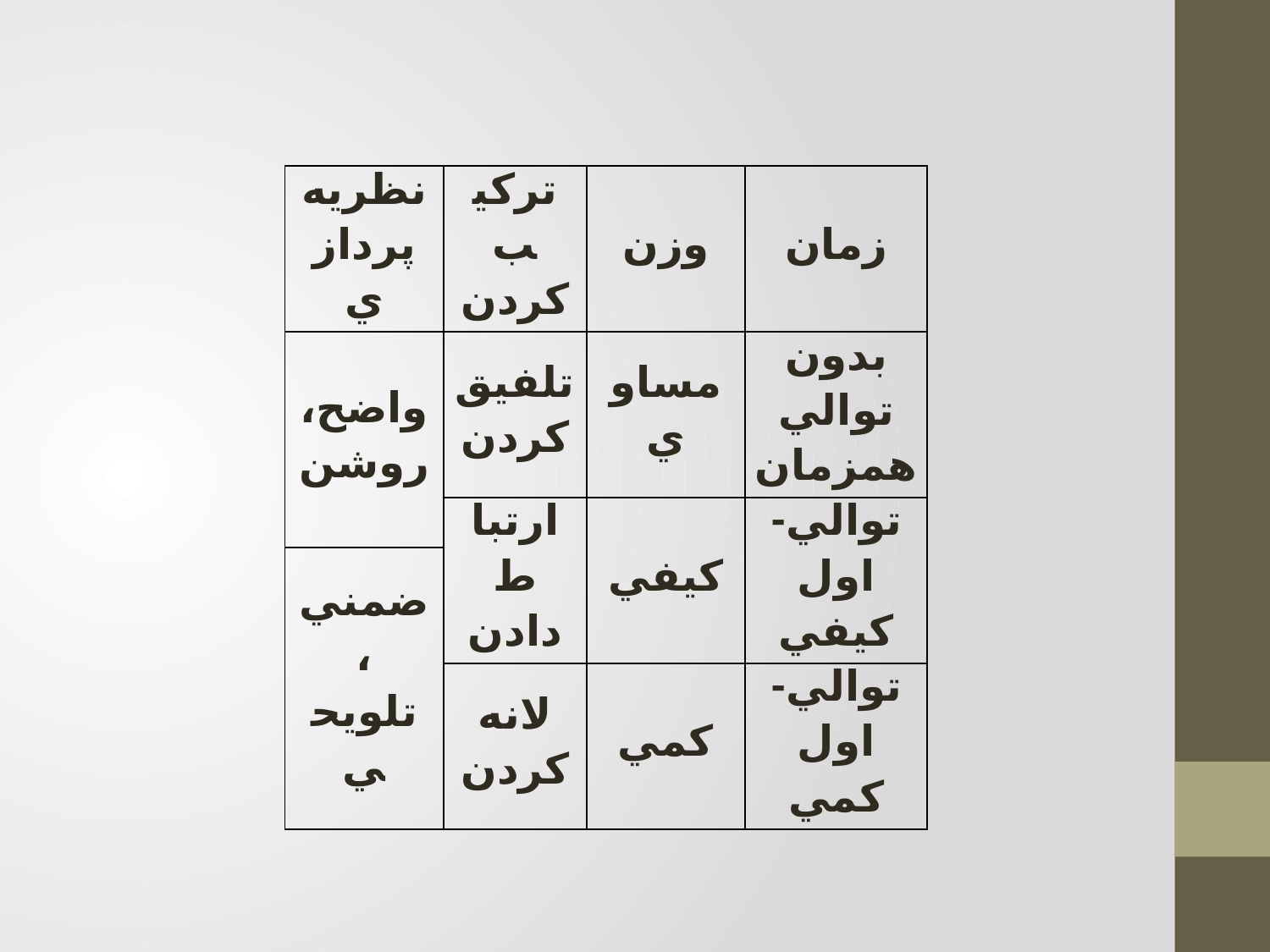

| نظريه پردازي | ترکيب کردن | وزن | زمان |
| --- | --- | --- | --- |
| واضح، روشن | تلفيق کردن | مساوي | بدون توالي همزمان |
|  | ارتباط دادن | کيفي | توالي-اول کيفي |
| ضمني، تلويحي |  |  |  |
|  | لانه کردن | کمي | توالي-اول کمي |